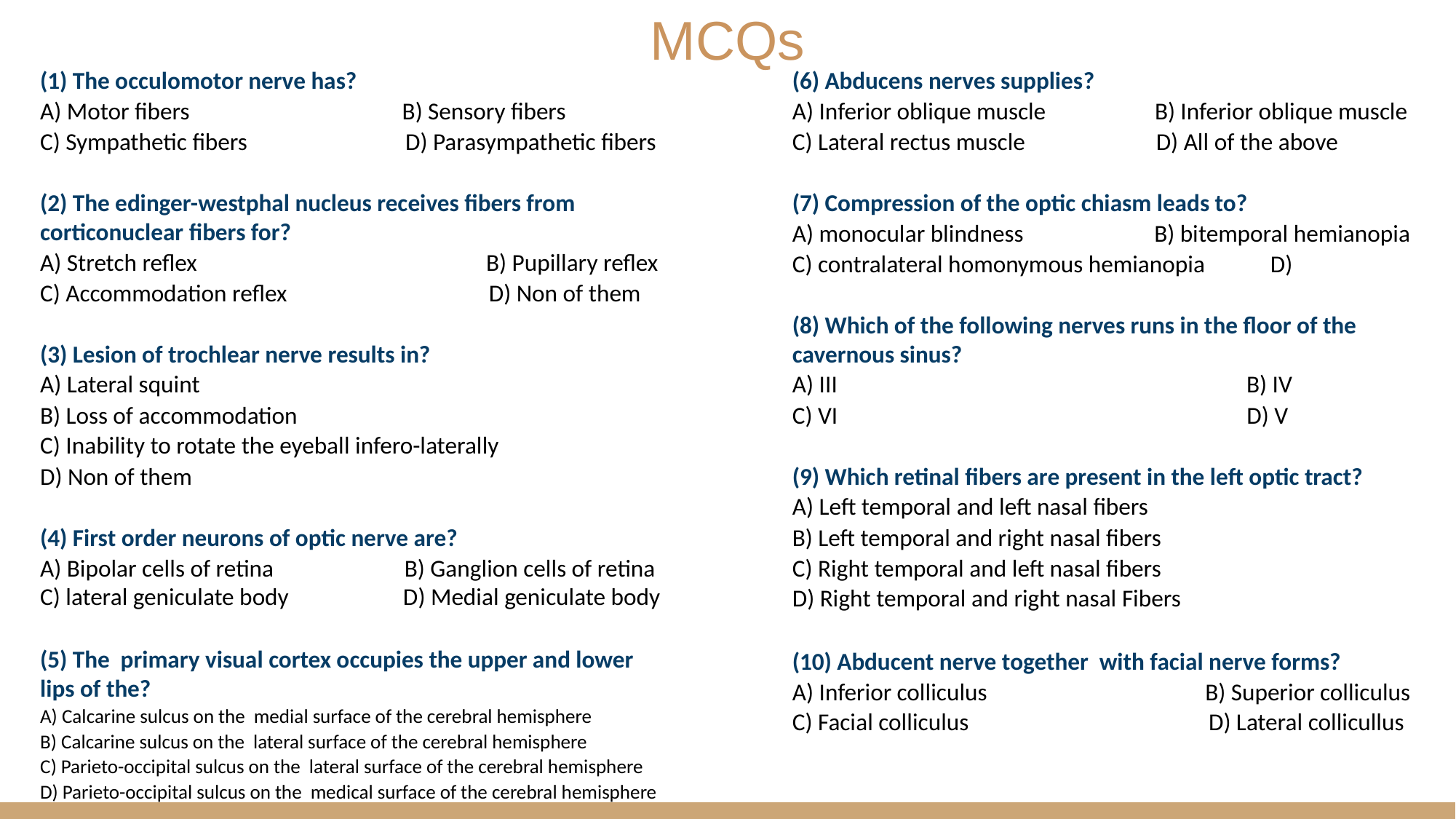

(1) The occulomotor nerve has?
A) Motor fibers                                       B) Sensory fibers
C) Sympathetic fibers                             D) Parasympathetic fibers

(2) The edinger-westphal nucleus receives fibers from corticonuclear fibers for?
A) Stretch reflex                                                     B) Pupillary reflex
C) Accommodation reflex                                     D) Non of them

(3) Lesion of trochlear nerve results in?
A) Lateral squint
B) Loss of accommodation
C) Inability to rotate the eyeball infero-laterally
D) Non of them

(4) First order neurons of optic nerve are?
A) Bipolar cells of retina                        B) Ganglion cells of retina C) lateral geniculate body                     D) Medial geniculate body

(5) The  primary visual cortex occupies the upper and lower lips of the?
A) Calcarine sulcus on the  medial surface of the cerebral hemisphere
B) Calcarine sulcus on the  lateral surface of the cerebral hemisphere
C) Parieto-occipital sulcus on the  lateral surface of the cerebral hemisphere
D) Parieto-occipital sulcus on the  medical surface of the cerebral hemisphere

(6) Abducens nerves supplies?
A) Inferior oblique muscle                    B) Inferior oblique muscle
C) Lateral rectus muscle                        D) All of the above

(7) Compression of the optic chiasm leads to?
A) monocular blindness                        B) bitemporal hemianopia
C) contralateral homonymous hemianopia            D)

(8) Which of the following nerves runs in the floor of the cavernous sinus?
A) III                                                                           B) IV
C) VI                                                                           D) V

(9) Which retinal fibers are present in the left optic tract?
A) Left temporal and left nasal fibers
B) Left temporal and right nasal fibers
C) Right temporal and left nasal fibers
D) Right temporal and right nasal Fibers

(10) Abducent nerve together  with facial nerve forms?
A) Inferior colliculus                                        B) Superior colliculus
C) Facial colliculus                                            D) Lateral collicullus